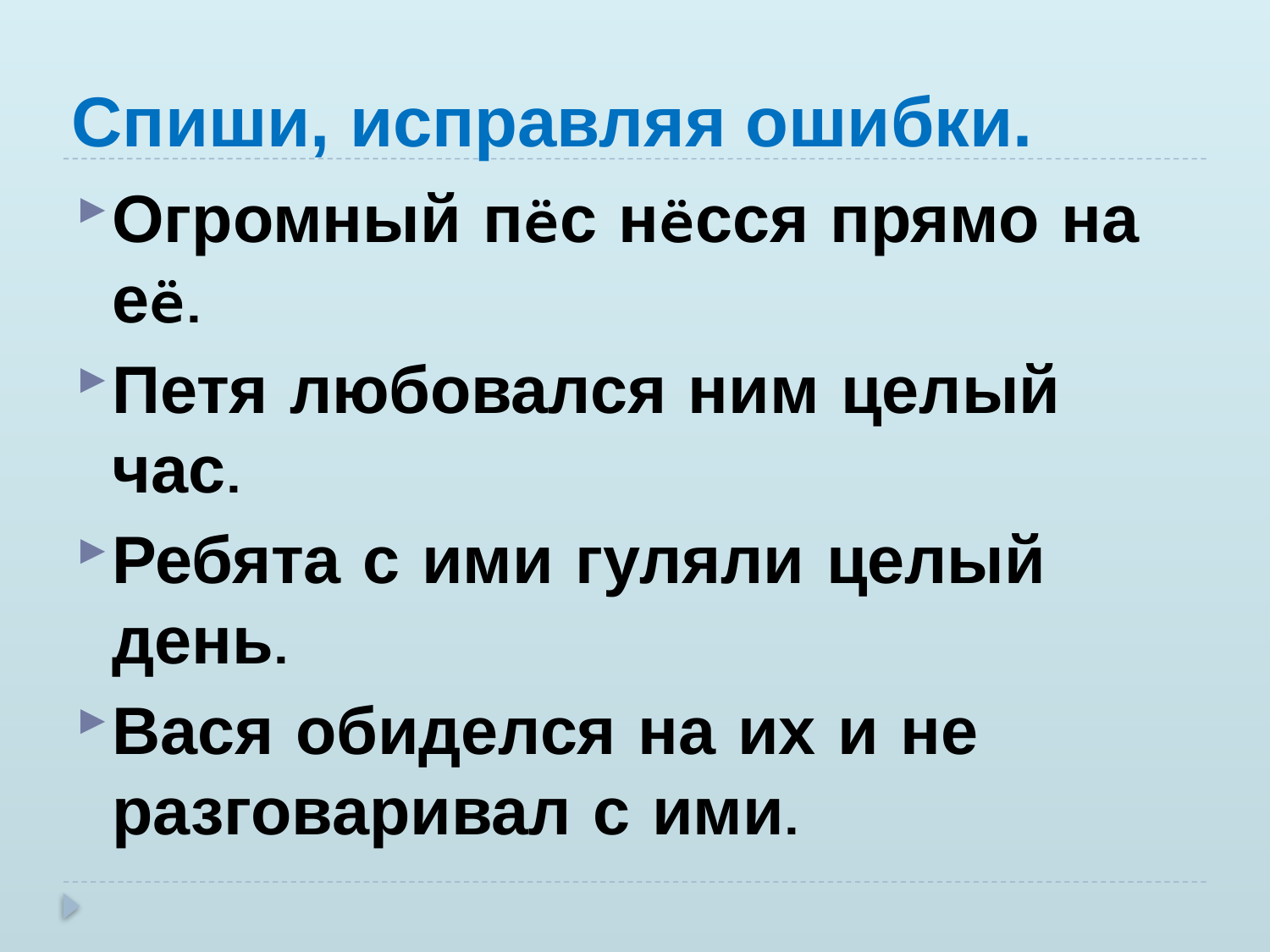

# Спиши, исправляя ошибки.
Огромный пëс нëсся прямо на еë.
Петя любовался ним целый час.
Ребята с ими гуляли целый день.
Вася обиделся на их и не разговаривал с ими.